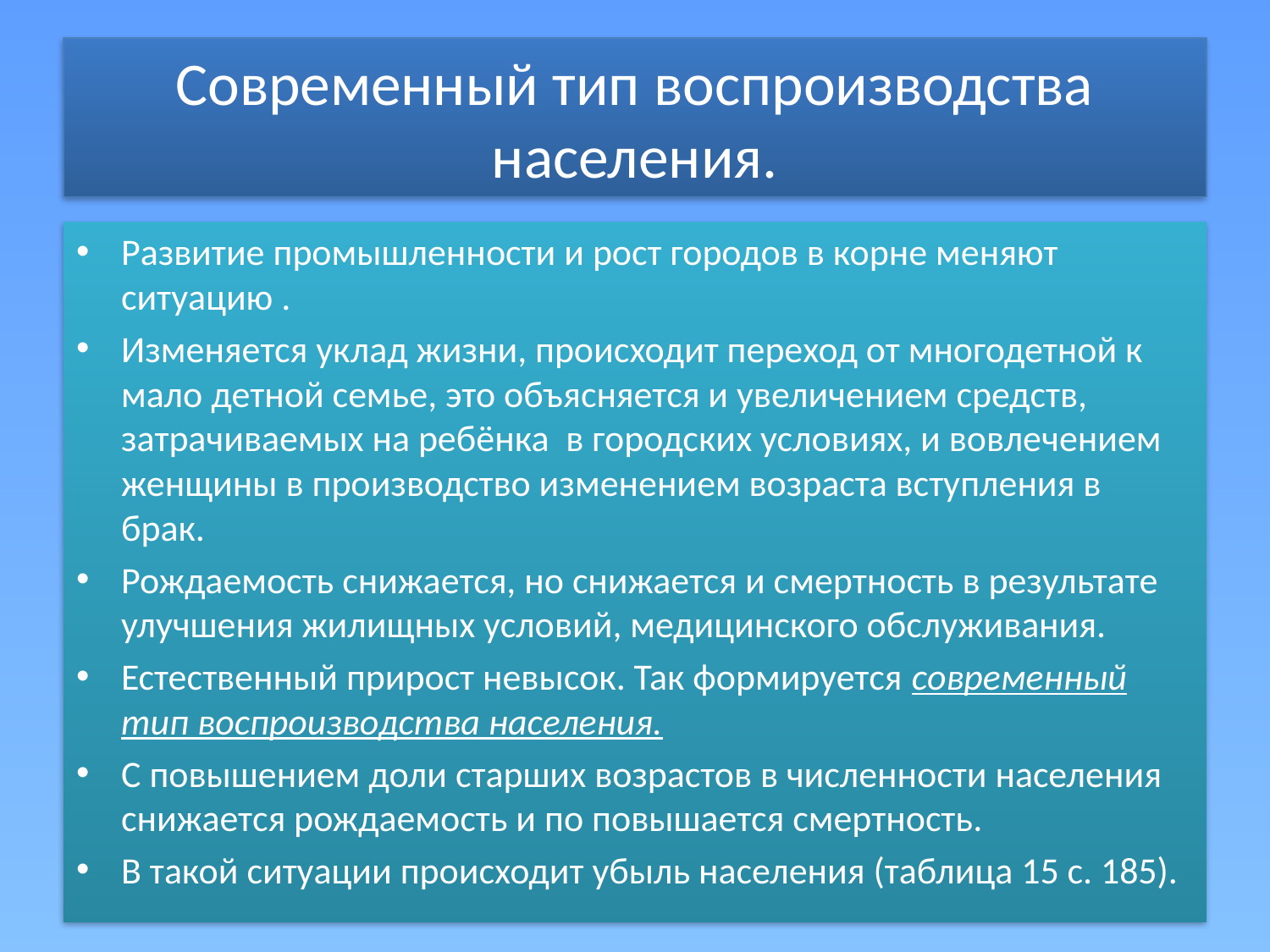

# Современный тип воспроизводства населения.
Развитие промышленности и рост городов в корне меняют ситуацию .
Изменяется уклад жизни, происходит переход от многодетной к мало детной семье, это объясняется и увеличением средств, затрачиваемых на ребёнка  в городских условиях, и вовлечением женщины в производство изменением возраста вступления в брак.
Рождаемость снижается, но снижается и смертность в результате улучшения жилищных условий, медицинского обслуживания.
Естественный прирост невысок. Так формируется современный тип воспроизводства населения.
С повышением доли старших возрастов в численности населения снижается рождаемость и по повышается смертность.
В такой ситуации происходит убыль населения (таблица 15 с. 185).